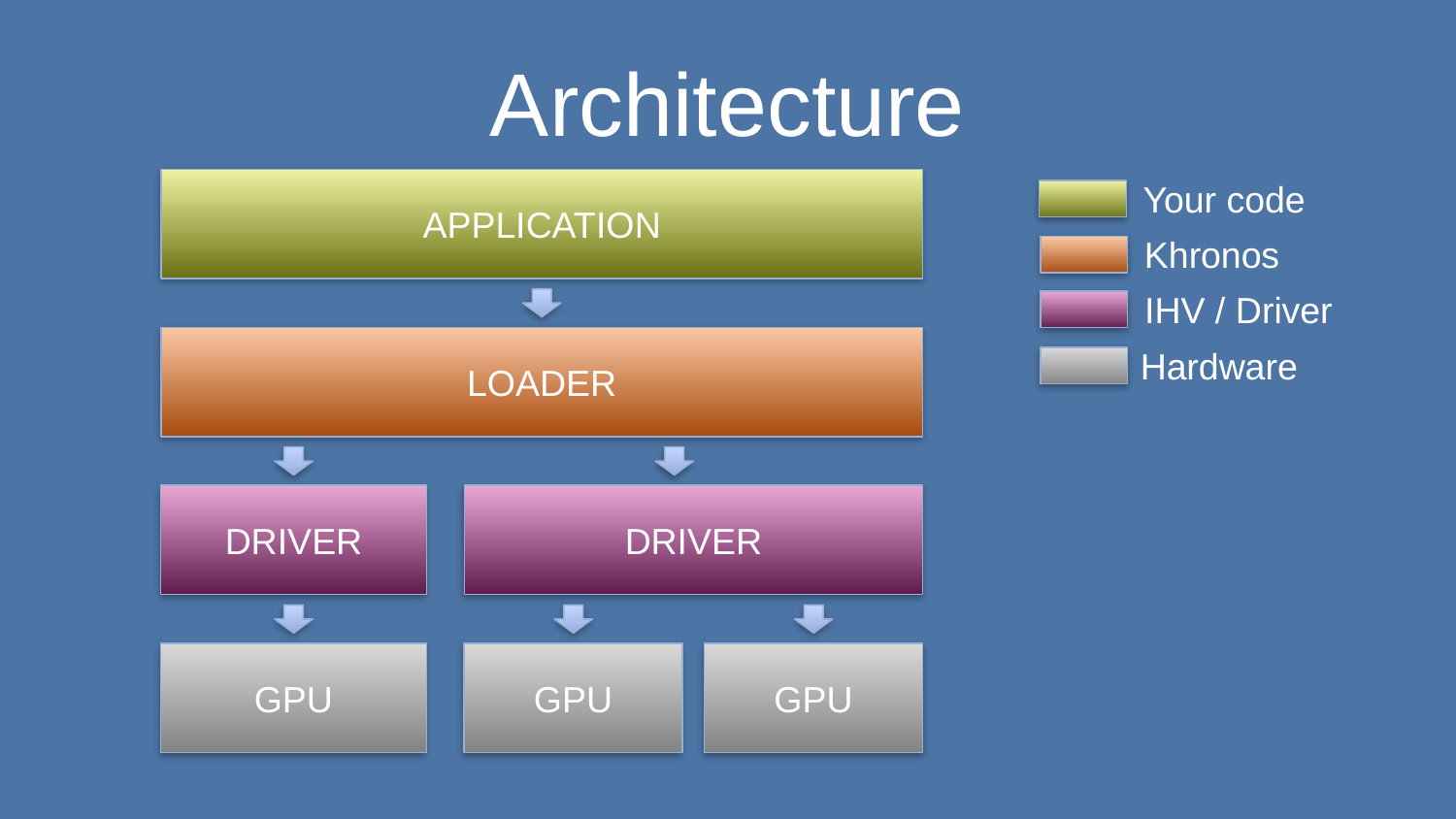

# Architecture
APPLICATION
Your code

Khronos

IHV / Driver

Hardware

LOADER

DRIVER
DRIVER

GPU
GPU
GPU